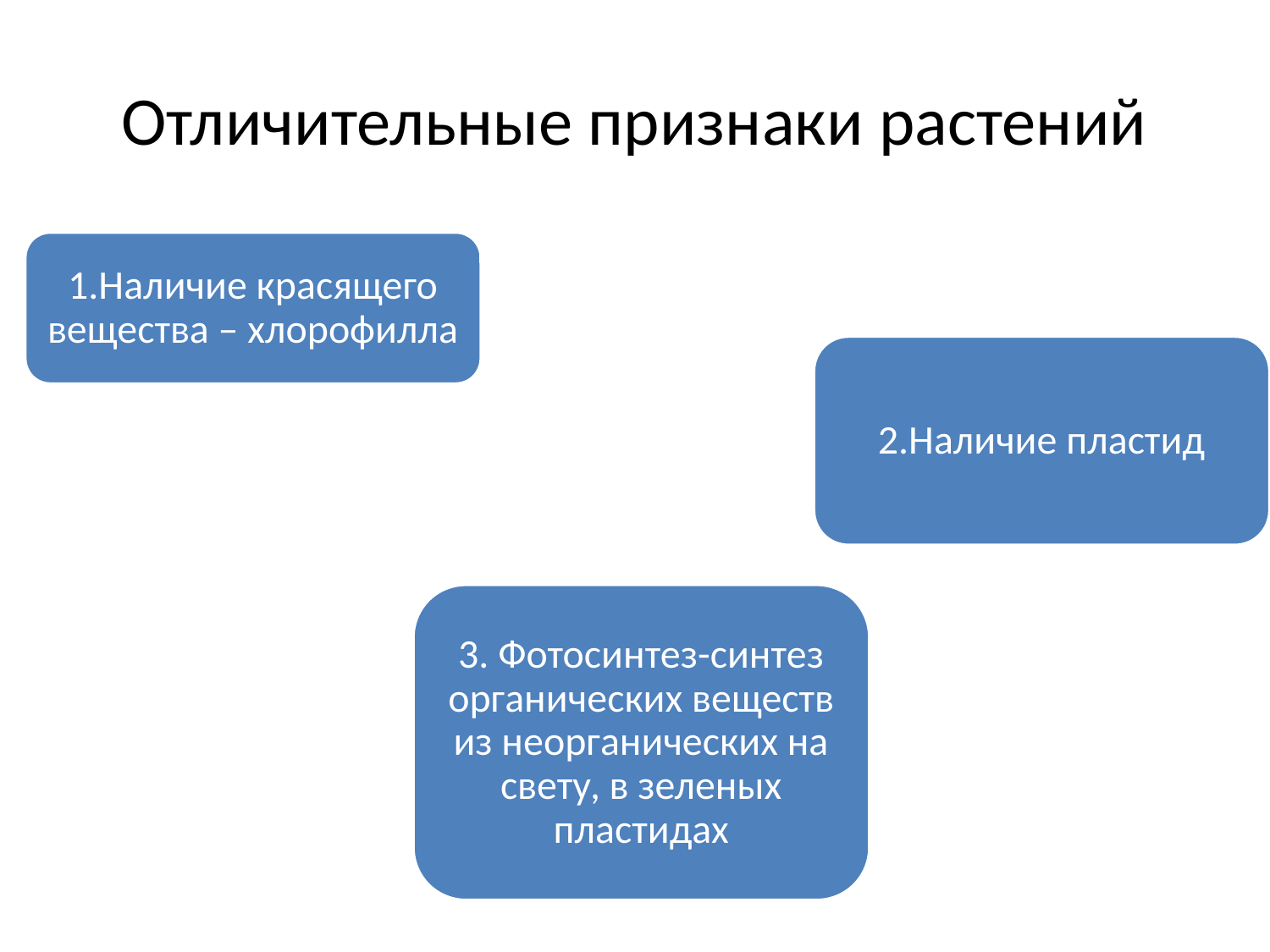

# Отличительные признаки растений
1.Наличие красящего вещества – хлорофилла
2.Наличие пластид
3. Фотосинтез-синтез органических веществ из неорганических на свету, в зеленых пластидах